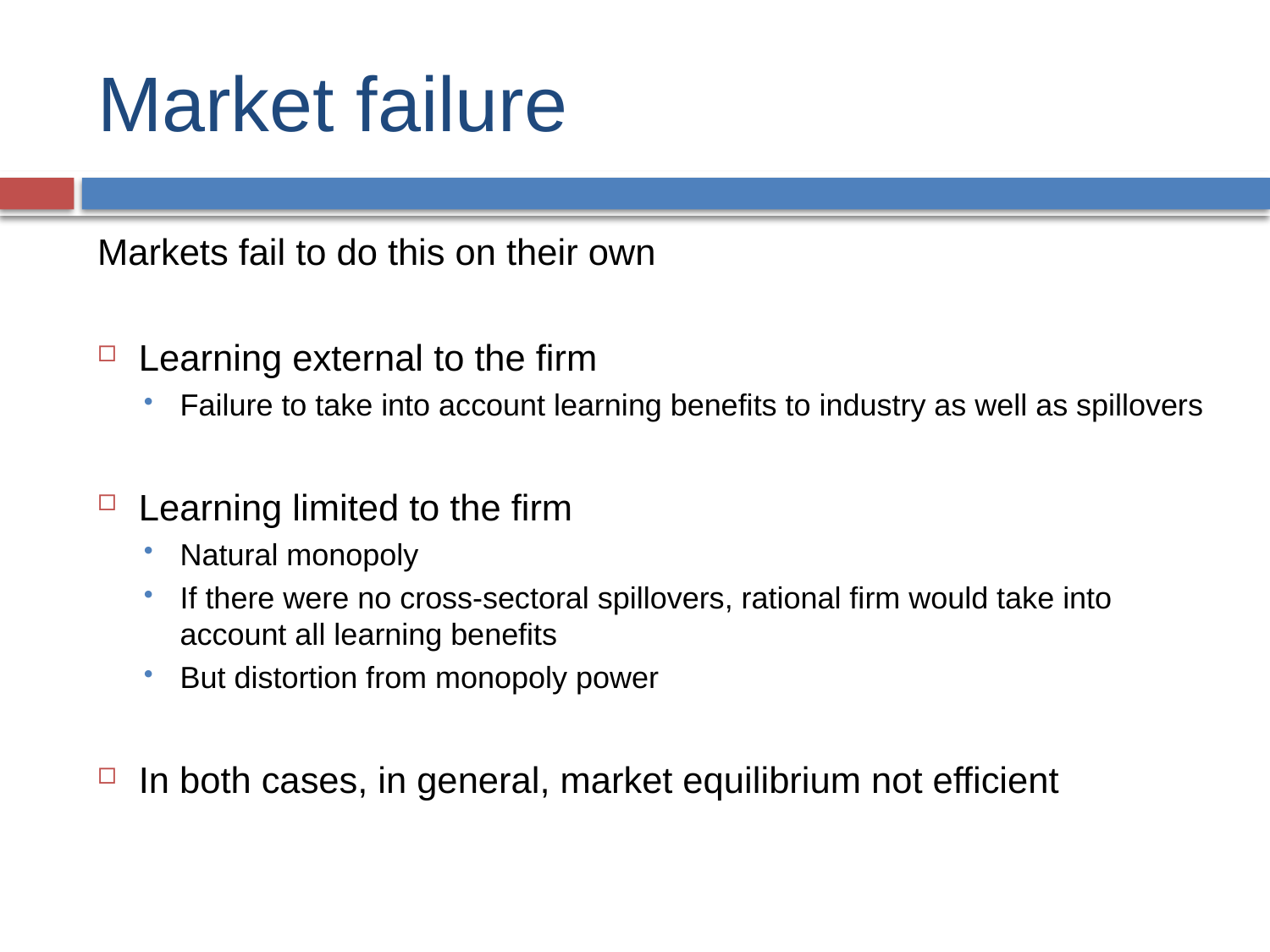

# Market failure
Markets fail to do this on their own

Learning external to the firm
Failure to take into account learning benefits to industry as well as spillovers

Learning limited to the firm
Natural monopoly
If there were no cross-sectoral spillovers, rational firm would take into account all learning benefits
But distortion from monopoly power

In both cases, in general, market equilibrium not efficient